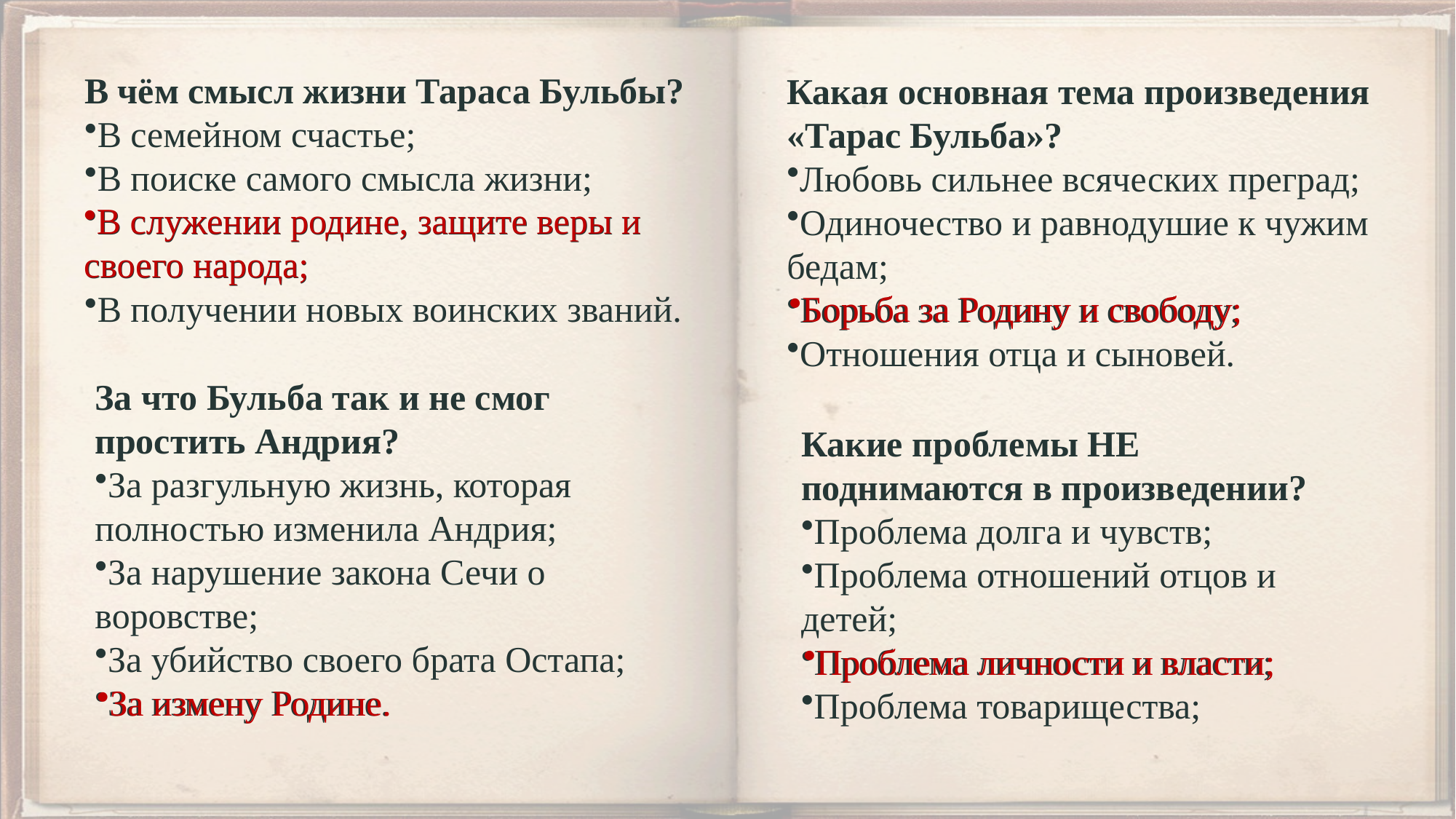

В чём смысл жизни Тараса Бульбы?
В семейном счастье;
В поиске самого смысла жизни;
В служении родине, защите веры и своего народа;
В получении новых воинских званий.

Какая основная тема произведения «Тарас Бульба»?
Любовь сильнее всяческих преград;
Одиночество и равнодушие к чужим бедам;
Борьба за Родину и свободу;
Отношения отца и сыновей.

В служении родине, защите веры и своего народа;
Борьба за Родину и свободу;
За что Бульба так и не смог простить Андрия?
За разгульную жизнь, которая полностью изменила Андрия;
За нарушение закона Сечи о воровстве;
За убийство своего брата Остапа;
За измену Родине.

Какие проблемы НЕ поднимаются в произведении?
Проблема долга и чувств;
Проблема отношений отцов и детей;
Проблема личности и власти;
Проблема товарищества;

Проблема личности и власти;
За измену Родине.